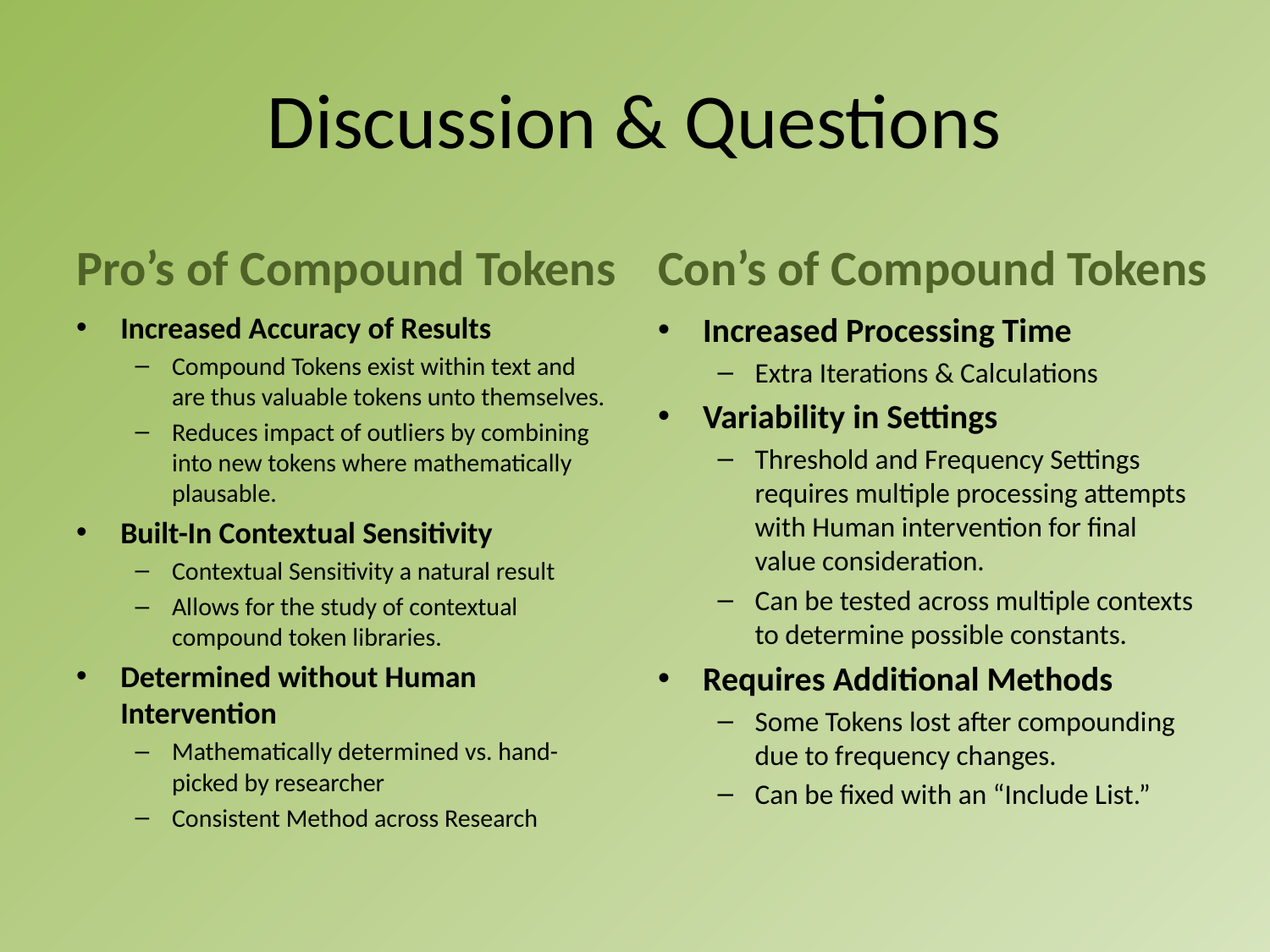

# Discussion & Questions
Pro’s of Compound Tokens
Con’s of Compound Tokens
Increased Accuracy of Results
Compound Tokens exist within text and are thus valuable tokens unto themselves.
Reduces impact of outliers by combining into new tokens where mathematically plausable.
Built-In Contextual Sensitivity
Contextual Sensitivity a natural result
Allows for the study of contextual compound token libraries.
Determined without Human Intervention
Mathematically determined vs. hand-picked by researcher
Consistent Method across Research
Increased Processing Time
Extra Iterations & Calculations
Variability in Settings
Threshold and Frequency Settings requires multiple processing attempts with Human intervention for final value consideration.
Can be tested across multiple contexts to determine possible constants.
Requires Additional Methods
Some Tokens lost after compounding due to frequency changes.
Can be fixed with an “Include List.”